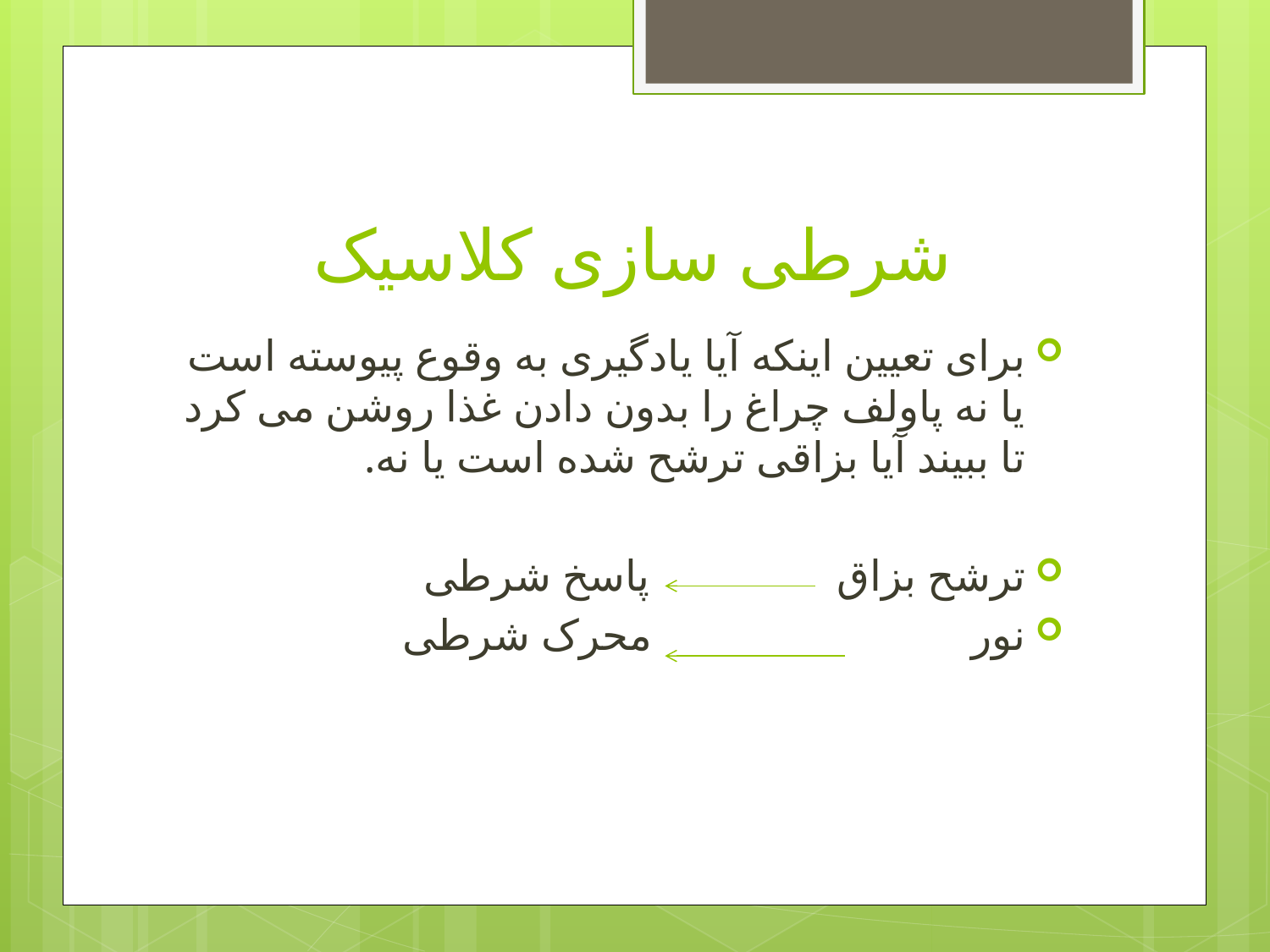

# شرطی سازی کلاسیک
برای تعیین اینکه آیا یادگیری به وقوع پیوسته است یا نه پاولف چراغ را بدون دادن غذا روشن می کرد تا ببیند آیا بزاقی ترشح شده است یا نه.

ترشح بزاق                 پاسخ شرطی
نور                             محرک شرطی